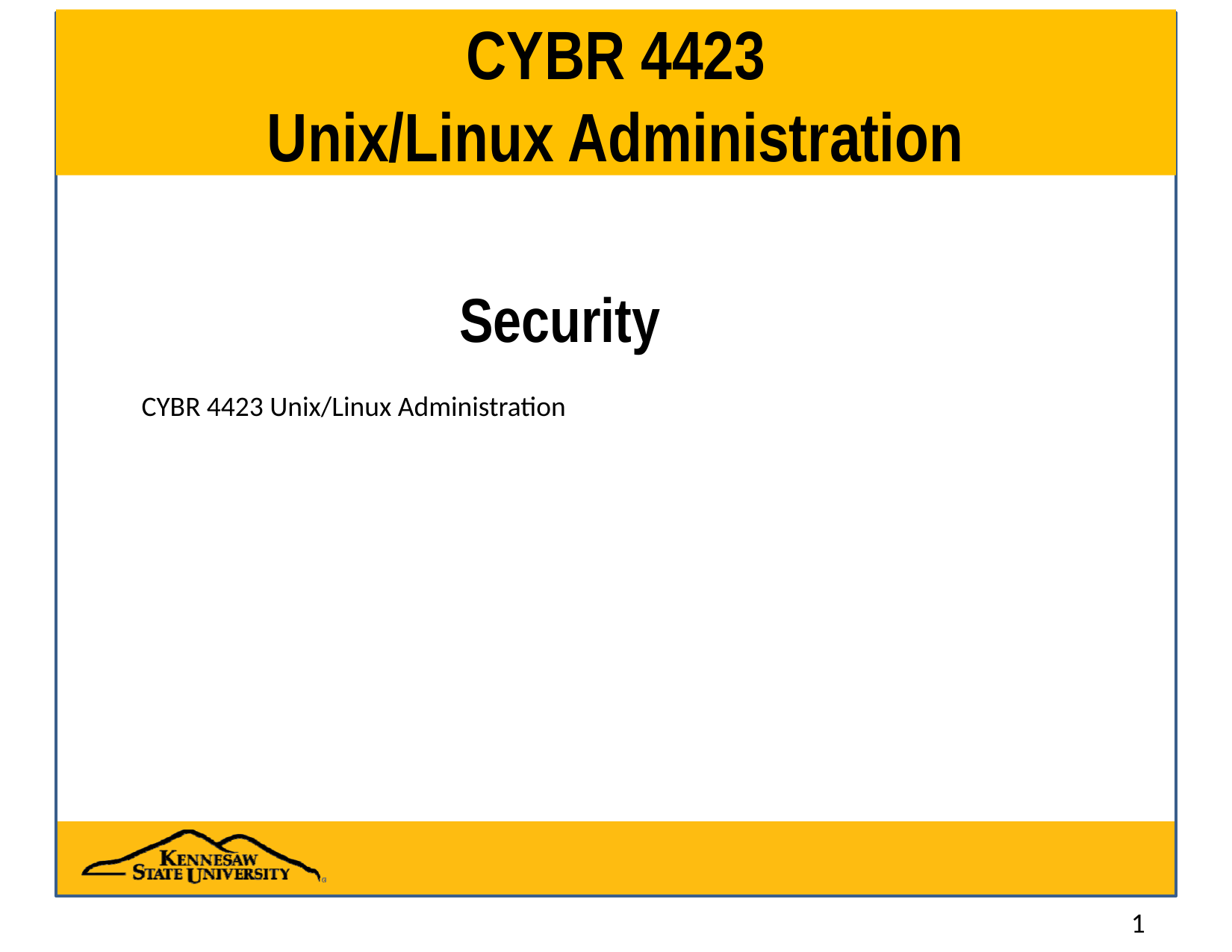

# CYBR 4423 Unix/Linux Administration
Security
CYBR 4423 Unix/Linux Administration